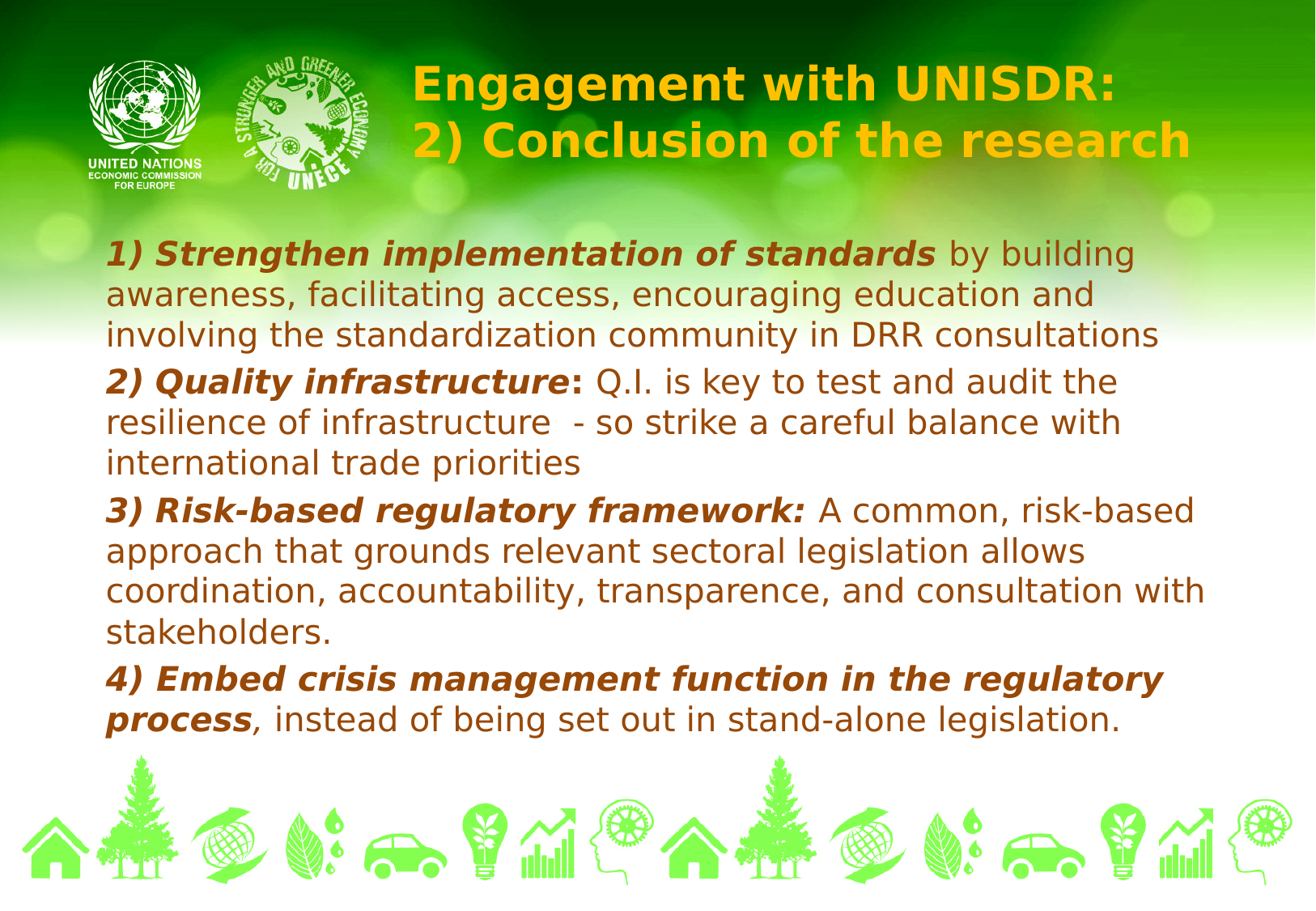

# Engagement with UNISDR: 2) Conclusion of the research
1) Strengthen implementation of standards by building awareness, facilitating access, encouraging education and involving the standardization community in DRR consultations
2) Quality infrastructure: Q.I. is key to test and audit the resilience of infrastructure  - so strike a careful balance with international trade priorities
3) Risk-based regulatory framework: A common, risk-based approach that grounds relevant sectoral legislation allows coordination, accountability, transparence, and consultation with stakeholders.
4) Embed crisis management function in the regulatory process, instead of being set out in stand-alone legislation.